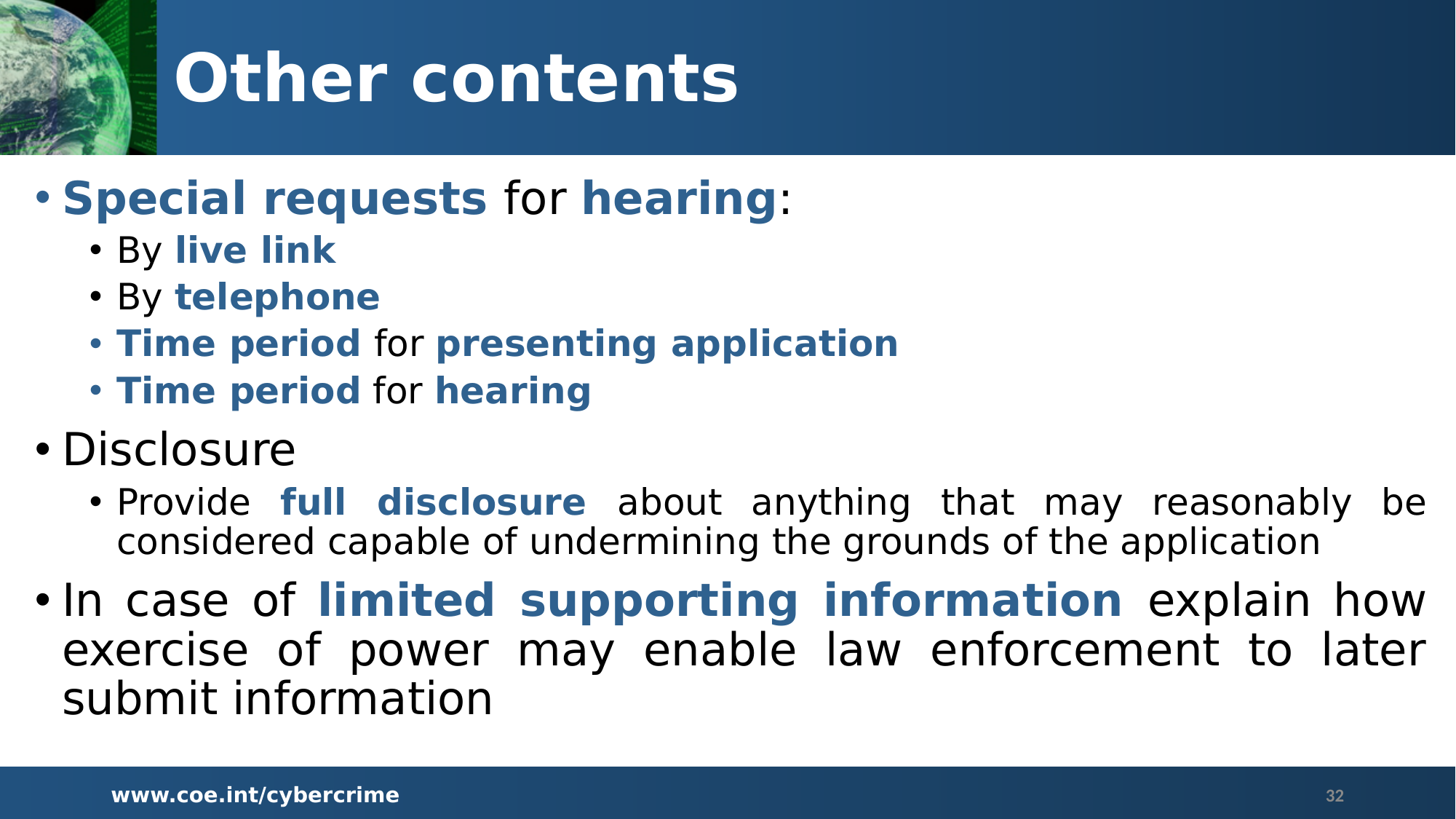

Other contents
Special requests for hearing:
By live link
By telephone
Time period for presenting application
Time period for hearing
Disclosure
Provide full disclosure about anything that may reasonably be considered capable of undermining the grounds of the application
In case of limited supporting information explain how exercise of power may enable law enforcement to later submit information
www.coe.int/cybercrime
32